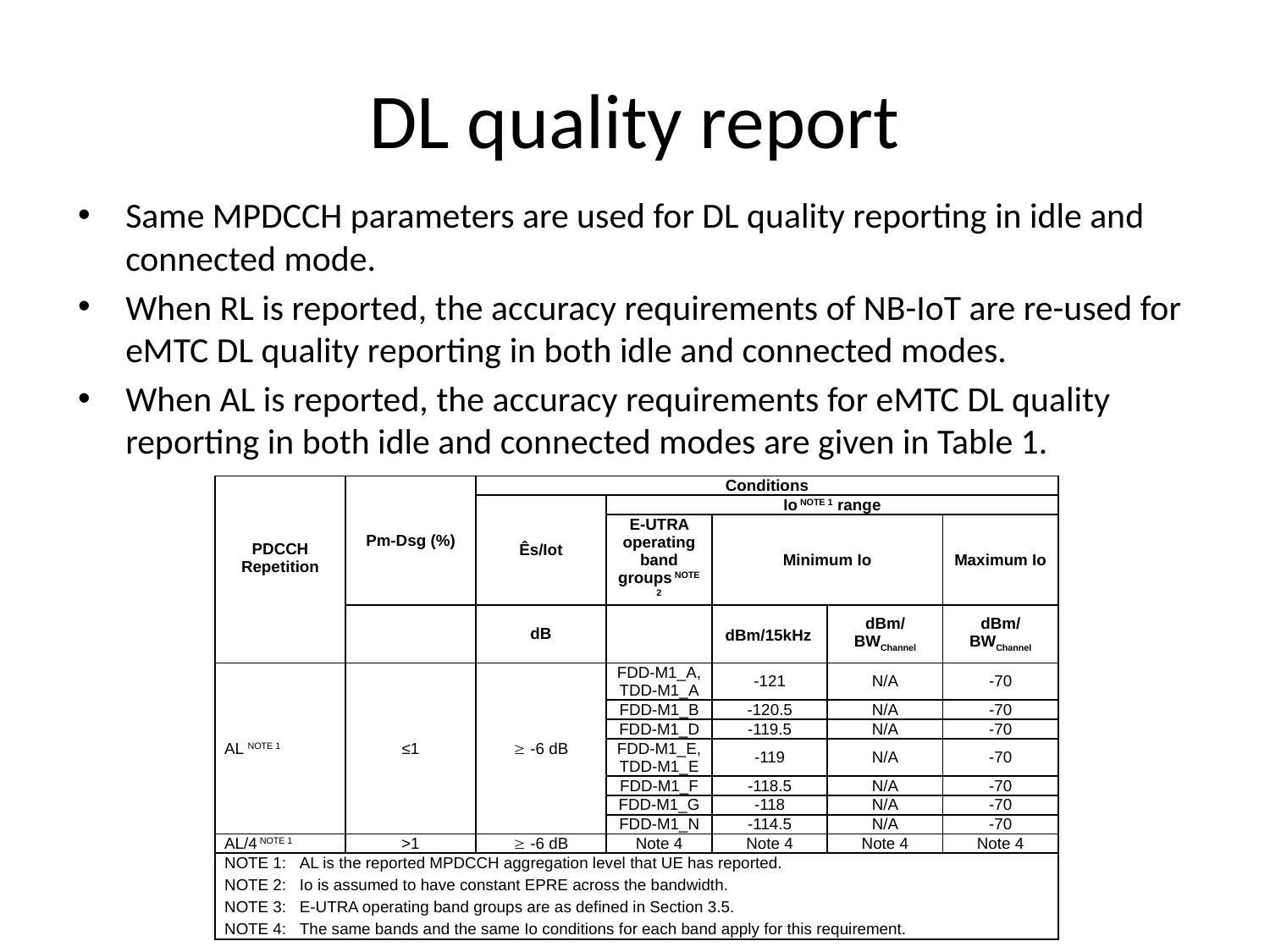

# DL quality report
Same MPDCCH parameters are used for DL quality reporting in idle and connected mode.
When RL is reported, the accuracy requirements of NB-IoT are re-used for eMTC DL quality reporting in both idle and connected modes.
When AL is reported, the accuracy requirements for eMTC DL quality reporting in both idle and connected modes are given in Table 1.

| PDCCH Repetition | Pm-Dsg (%) | Conditions |  |  |  |  |
| --- | --- | --- | --- | --- | --- | --- |
|  |  | Ês/Iot | Io NOTE 1 range |  |  |  |
|  |  |  | E-UTRA operating band groups NOTE 2 | Minimum Io |  | Maximum Io |
|  |  | dB |  | dBm/15kHz | dBm/BWChannel | dBm/BWChannel |
| AL NOTE 1 | ≤1 | ≥ -6 dB | FDD-M1\_A, TDD-M1\_A | -121 | N/A | -70 |
|  |  |  | FDD-M1\_B | -120.5 | N/A | -70 |
|  |  |  | FDD-M1\_D | -119.5 | N/A | -70 |
|  |  |  | FDD-M1\_E, TDD-M1\_E | -119 | N/A | -70 |
|  |  |  | FDD-M1\_F | -118.5 | N/A | -70 |
|  |  |  | FDD-M1\_G | -118 | N/A | -70 |
|  |  |  | FDD-M1\_N | -114.5 | N/A | -70 |
| AL/4 NOTE 1 | >1 | ≥ -6 dB | Note 4 | Note 4 | Note 4 | Note 4 |
| NOTE 1: AL is the reported MPDCCH aggregation level that UE has reported. NOTE 2: Io is assumed to have constant EPRE across the bandwidth. NOTE 3: E-UTRA operating band groups are as defined in Section 3.5. NOTE 4: The same bands and the same Io conditions for each band apply for this requirement. |  |  |  |  |  |  |